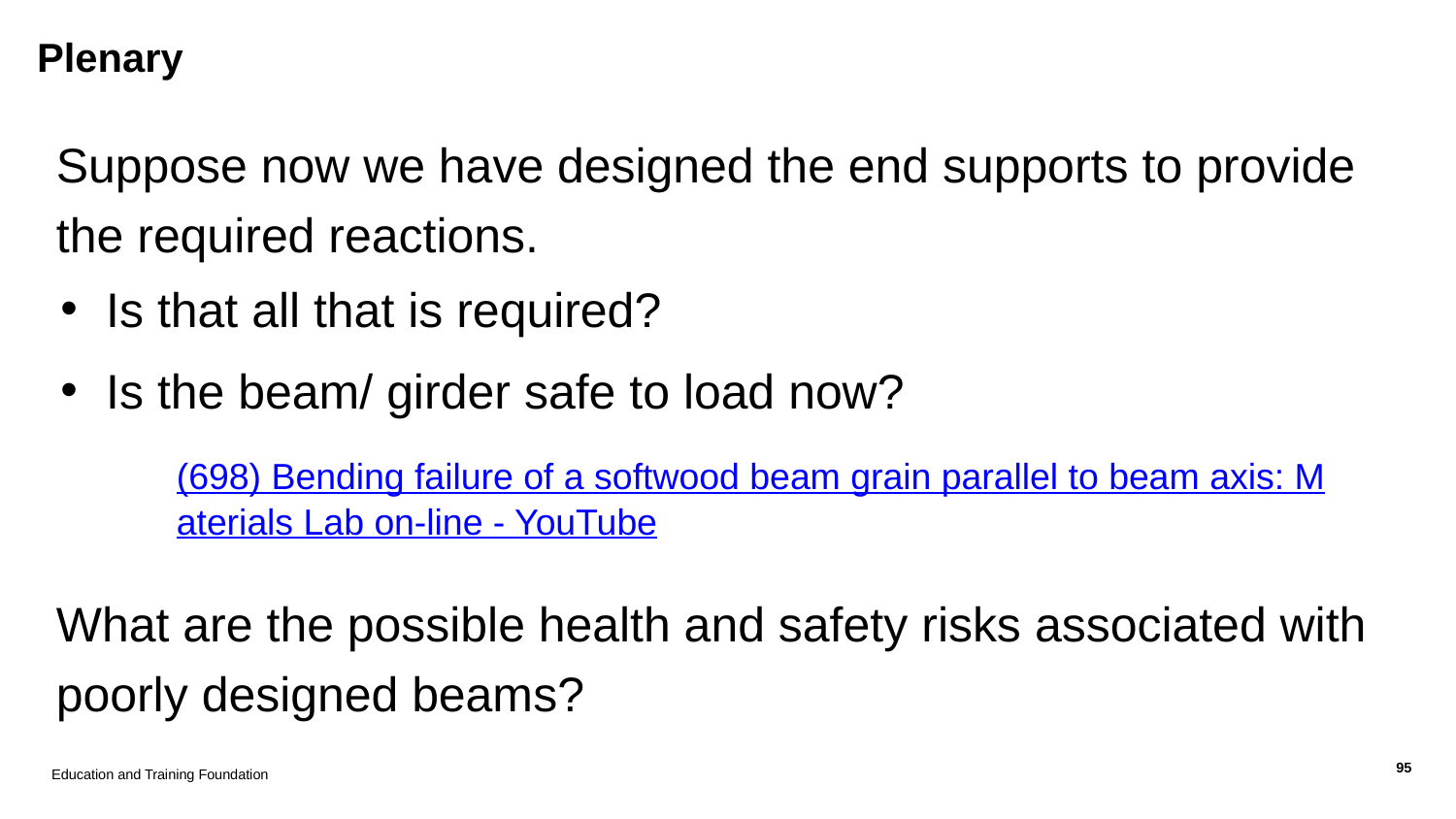

Plenary
# Suppose now we have designed the end supports to provide the required reactions.
Is that all that is required?
Is the beam/ girder safe to load now?
(698) Bending failure of a softwood beam grain parallel to beam axis: Materials Lab on-line - YouTube
What are the possible health and safety risks associated with poorly designed beams?
Education and Training Foundation
95